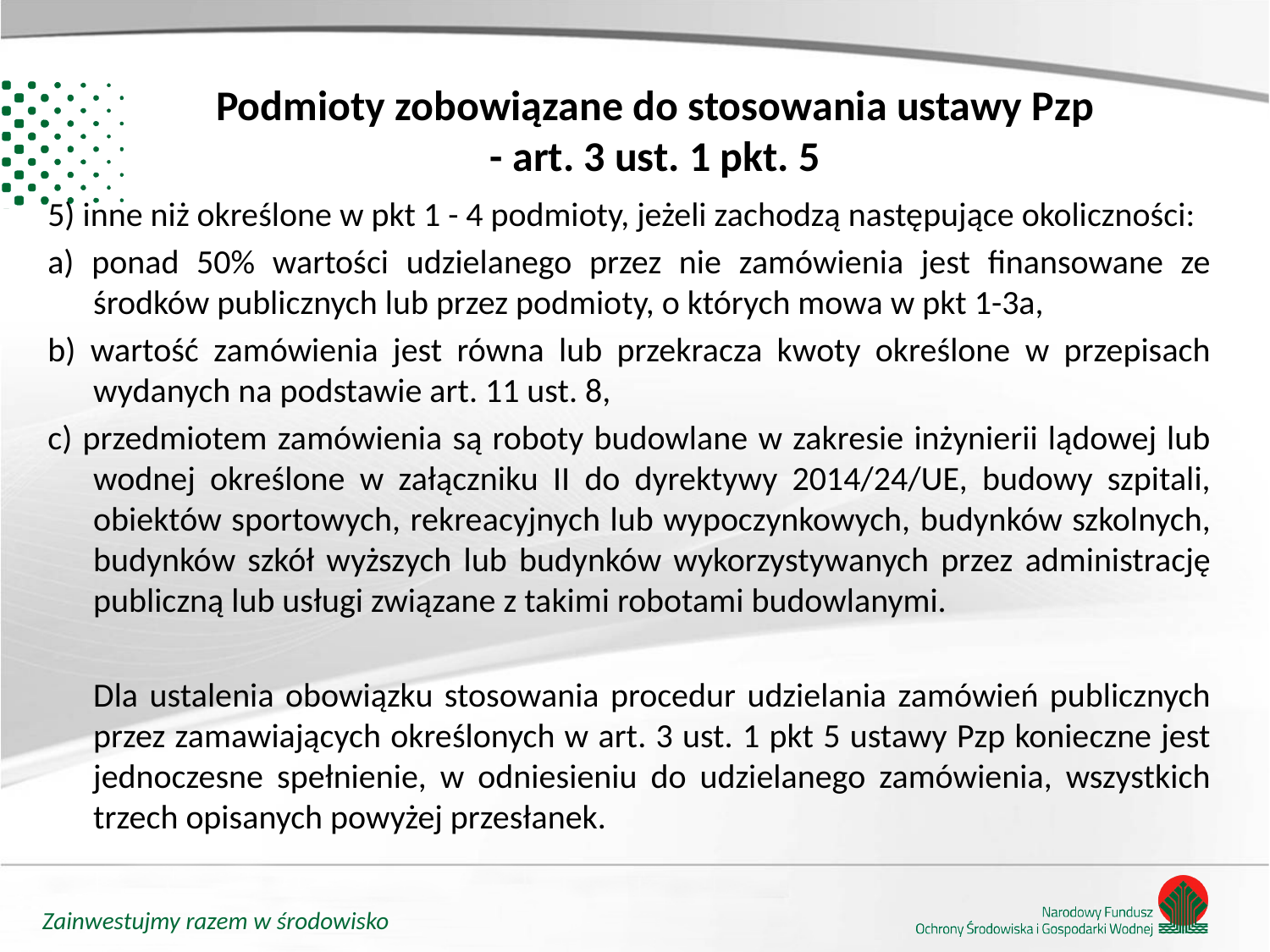

# Podmioty zobowiązane do stosowania ustawy Pzp - art. 3 ust. 1 pkt. 5
5) inne niż określone w pkt 1 - 4 podmioty, jeżeli zachodzą następujące okoliczności:
a) ponad 50% wartości udzielanego przez nie zamówienia jest finansowane ze środków publicznych lub przez podmioty, o których mowa w pkt 1-3a,
b) wartość zamówienia jest równa lub przekracza kwoty określone w przepisach wydanych na podstawie art. 11 ust. 8,
c) przedmiotem zamówienia są roboty budowlane w zakresie inżynierii lądowej lub wodnej określone w załączniku II do dyrektywy 2014/24/UE, budowy szpitali, obiektów sportowych, rekreacyjnych lub wypoczynkowych, budynków szkolnych, budynków szkół wyższych lub budynków wykorzystywanych przez administrację publiczną lub usługi związane z takimi robotami budowlanymi.

	Dla ustalenia obowiązku stosowania procedur udzielania zamówień publicznych przez zamawiających określonych w art. 3 ust. 1 pkt 5 ustawy Pzp konieczne jest jednoczesne spełnienie, w odniesieniu do udzielanego zamówienia, wszystkich trzech opisanych powyżej przesłanek.